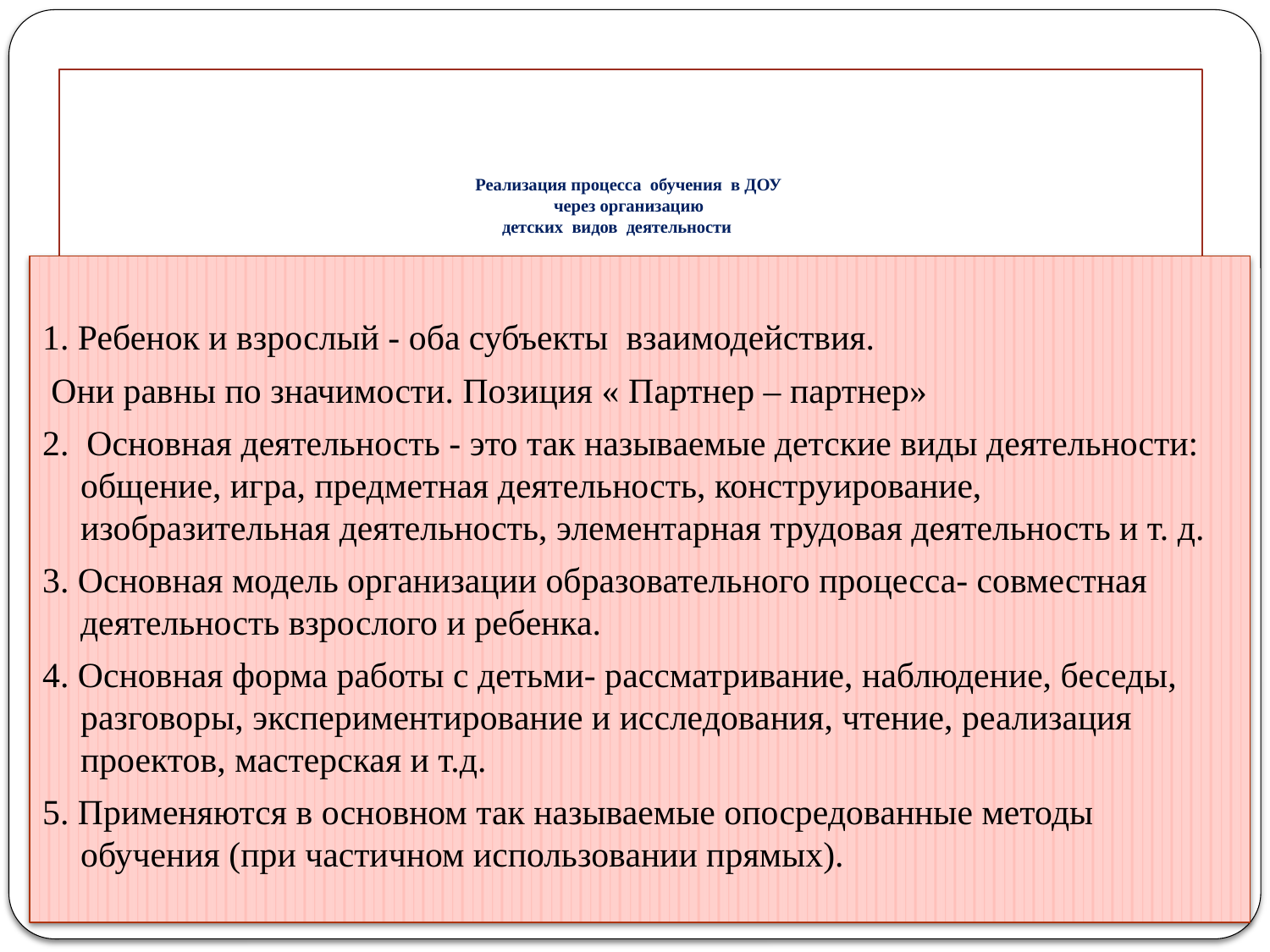

# Реализация процесса  обучения  в ДОУ через организацию детских  видов  деятельности

1. Ребенок и взрослый - оба субъекты  взаимодействия.
 Они равны по значимости. Позиция « Партнер – партнер»
2.  Основная деятельность - это так называемые детские виды деятельности: общение, игра, предметная деятельность, конструирование, изобразительная деятельность, элементарная трудовая деятельность и т. д.
3. Основная модель организации образовательного процесса- совместная деятельность взрослого и ребенка.
4. Основная форма работы с детьми- рассматривание, наблюдение, беседы, разговоры, экспериментирование и исследования, чтение, реализация проектов, мастерская и т.д.
5. Применяются в основном так называемые опосредованные методы обучения (при частичном использовании прямых).